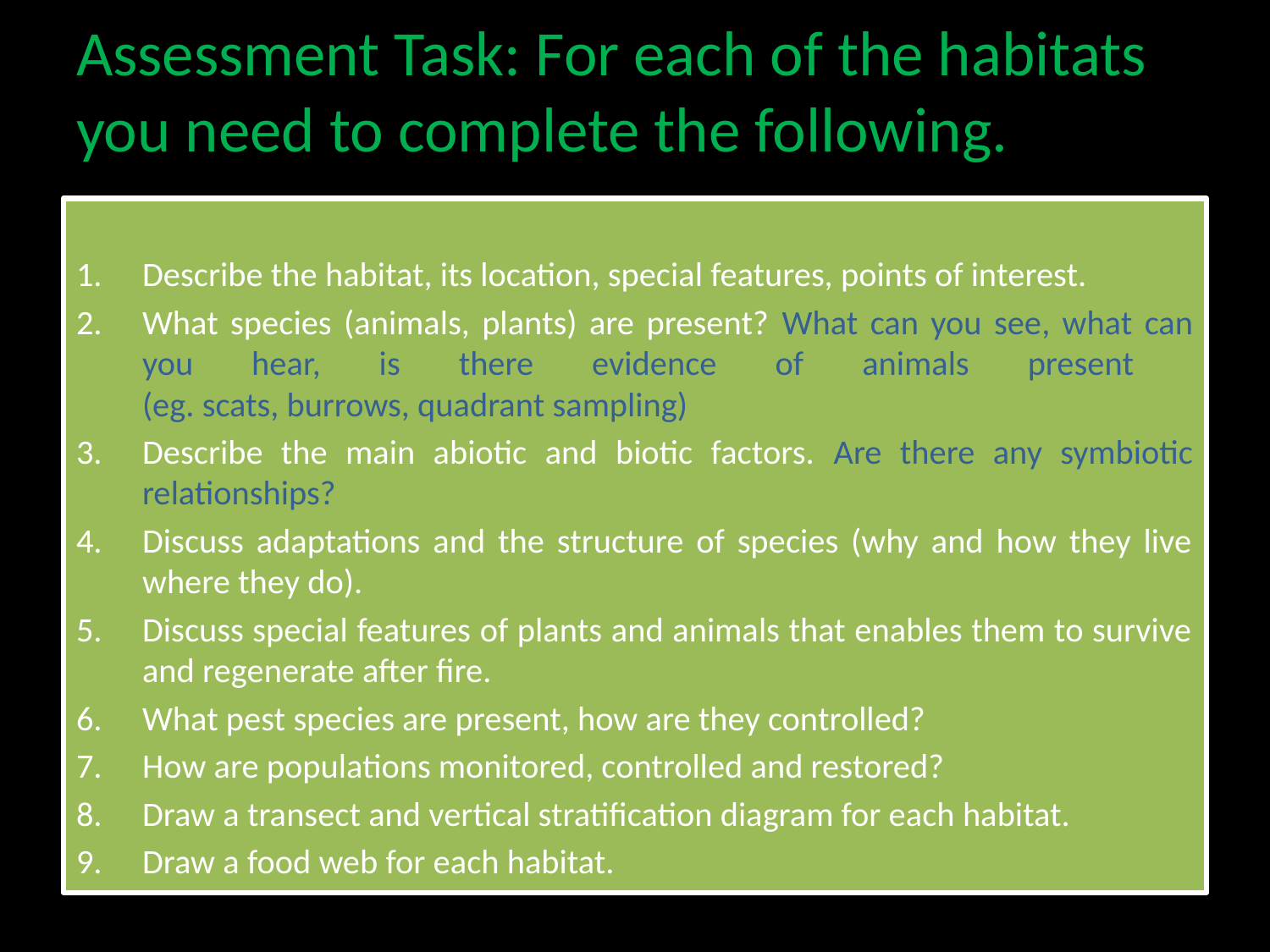

# Assessment Task: For each of the habitats you need to complete the following.

Describe the habitat, its location, special features, points of interest.
What species (animals, plants) are present? What can you see, what can you hear, is there evidence of animals present
(eg. scats, burrows, quadrant sampling)
Describe the main abiotic and biotic factors. Are there any symbiotic relationships?
Discuss adaptations and the structure of species (why and how they live where they do).
Discuss special features of plants and animals that enables them to survive and regenerate after fire.
What pest species are present, how are they controlled?
How are populations monitored, controlled and restored?
Draw a transect and vertical stratification diagram for each habitat.
Draw a food web for each habitat.